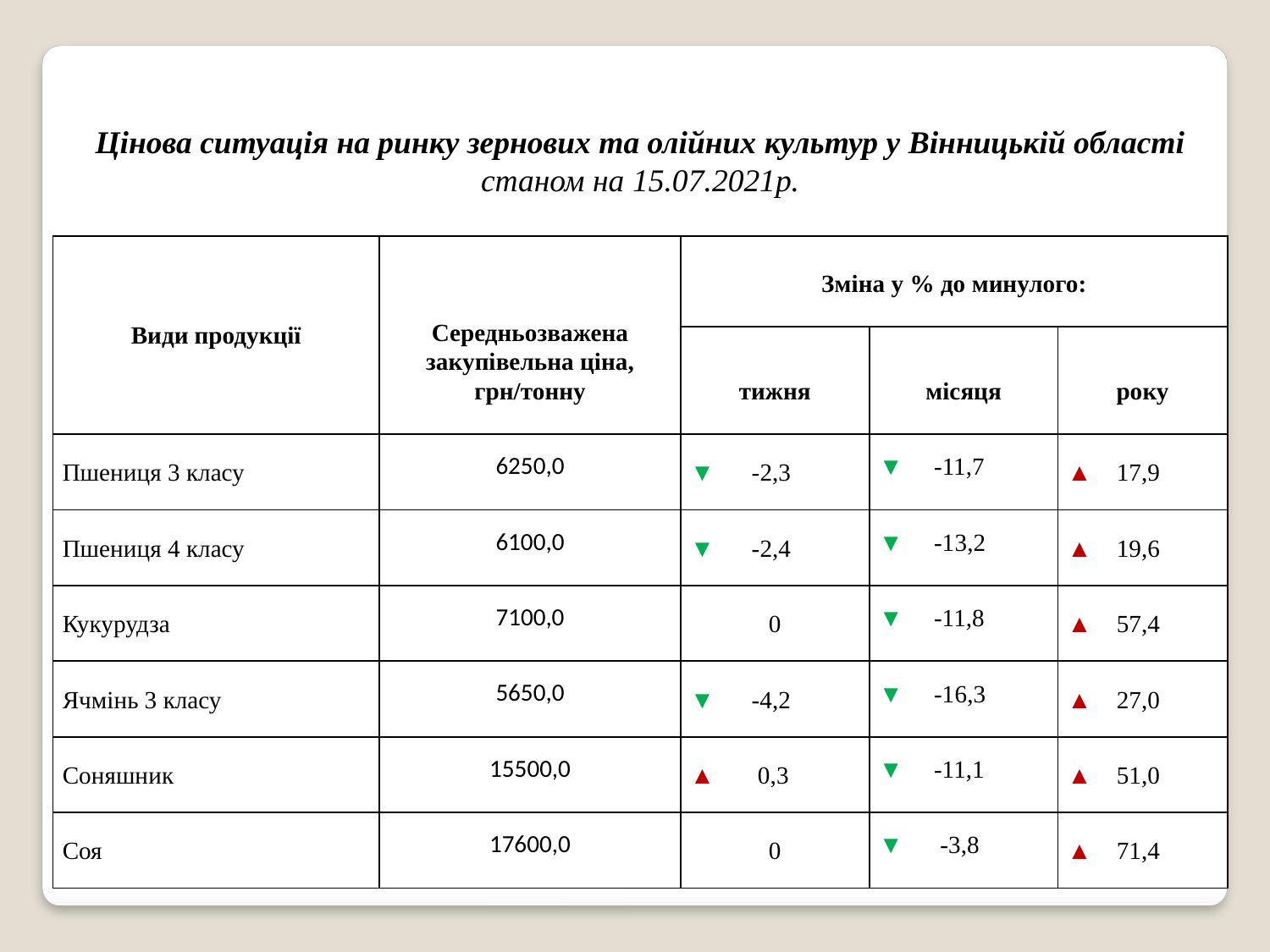

| Цінова ситуація на ринку зернових та олійних культур у Вінницькій області станом на 15.07.2021р. |  |  |  |  |
| --- | --- | --- | --- | --- |
| Види продукції | Середньозважена закупівельна ціна, грн/тонну | Зміна у % до минулого: |  |  |
|  |  | тижня | місяця | року |
| Пшениця 3 класу | 6250,0 | ▼ -2,3 | ▼ -11,7 | ▲ 17,9 |
| Пшениця 4 класу | 6100,0 | ▼ -2,4 | ▼ -13,2 | ▲ 19,6 |
| Кукурудза | 7100,0 | 0 | ▼ -11,8 | ▲ 57,4 |
| Ячмінь 3 класу | 5650,0 | ▼ -4,2 | ▼ -16,3 | ▲ 27,0 |
| Соняшник | 15500,0 | ▲ 0,3 | ▼ -11,1 | ▲ 51,0 |
| Соя | 17600,0 | 0 | ▼ -3,8 | ▲ 71,4 |